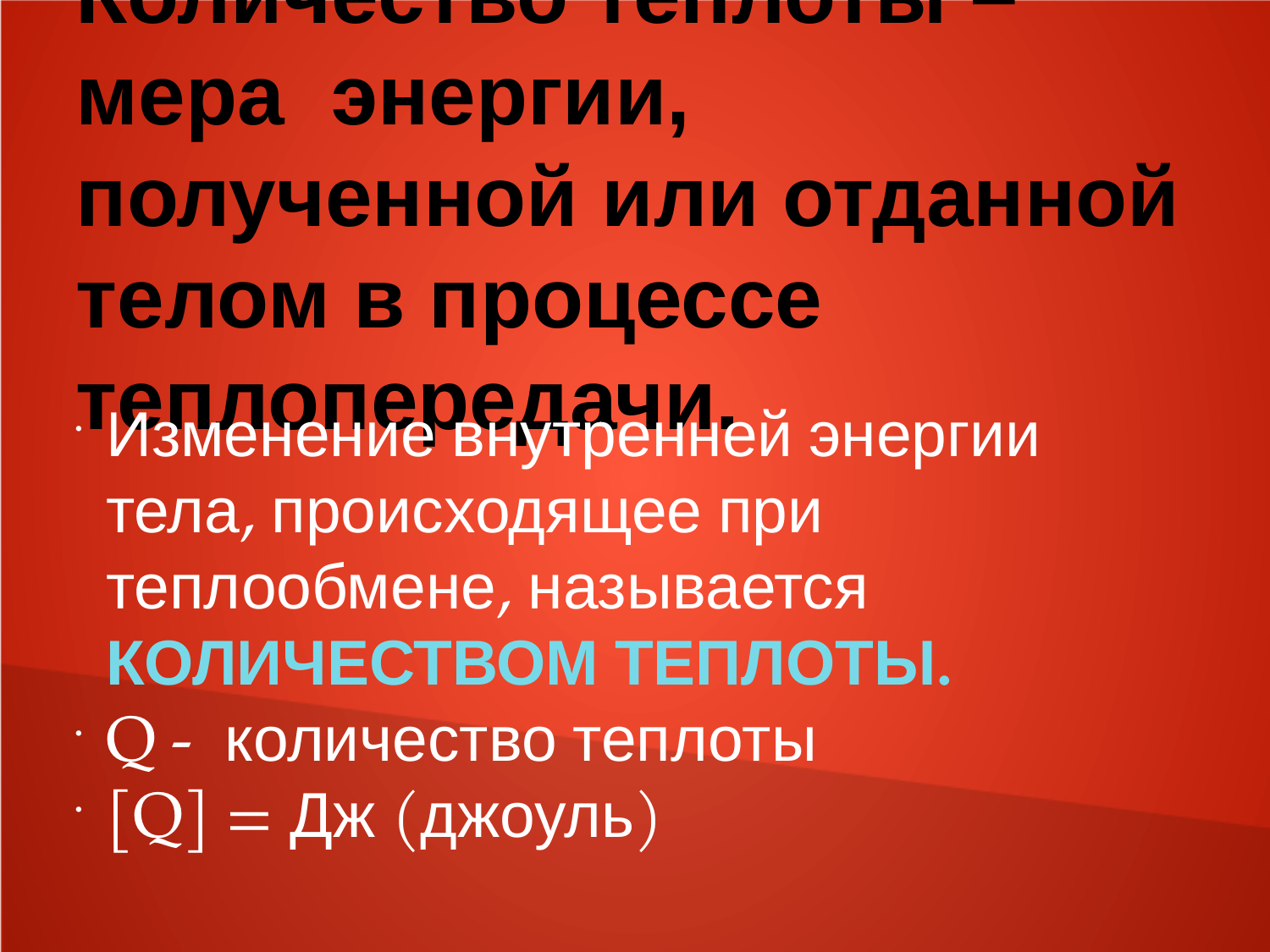

Количество теплоты – мера  энергии, полученной или отданной телом в процессе теплопередачи.
Изменение внутренней энергии тела, происходящее при теплообмене, называется КОЛИЧЕСТВОМ ТЕПЛОТЫ.
Q -  количество теплоты
[Q] = Дж (джоуль)